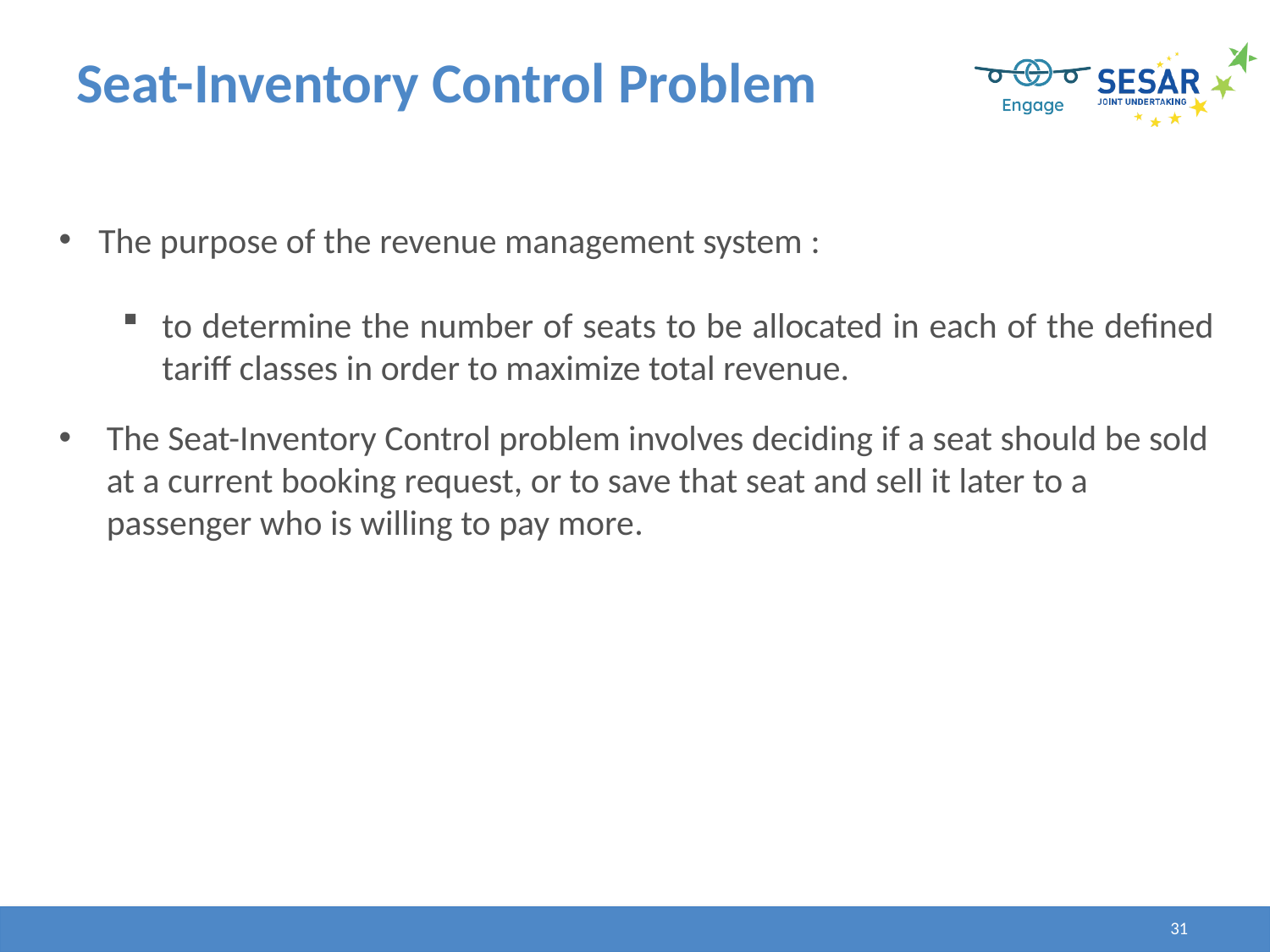

# Seat-Inventory Control Problem
The purpose of the revenue management system :
to determine the number of seats to be allocated in each of the defined tariff classes in order to maximize total revenue.
The Seat-Inventory Control problem involves deciding if a seat should be sold at a current booking request, or to save that seat and sell it later to a passenger who is willing to pay more.
31